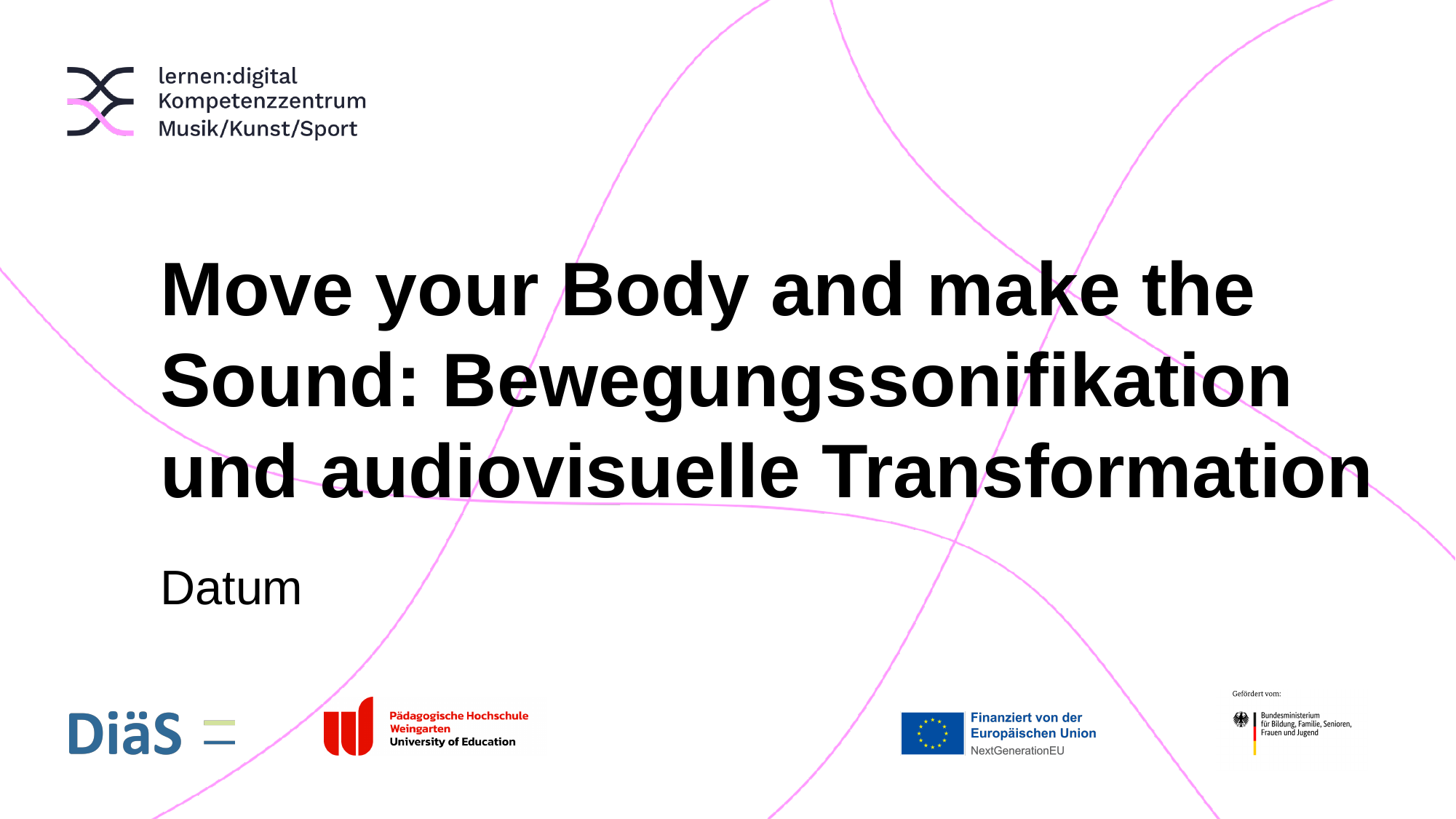

# Move your Body and make the Sound: Bewegungssonifikation und audiovisuelle Transformation
Datum